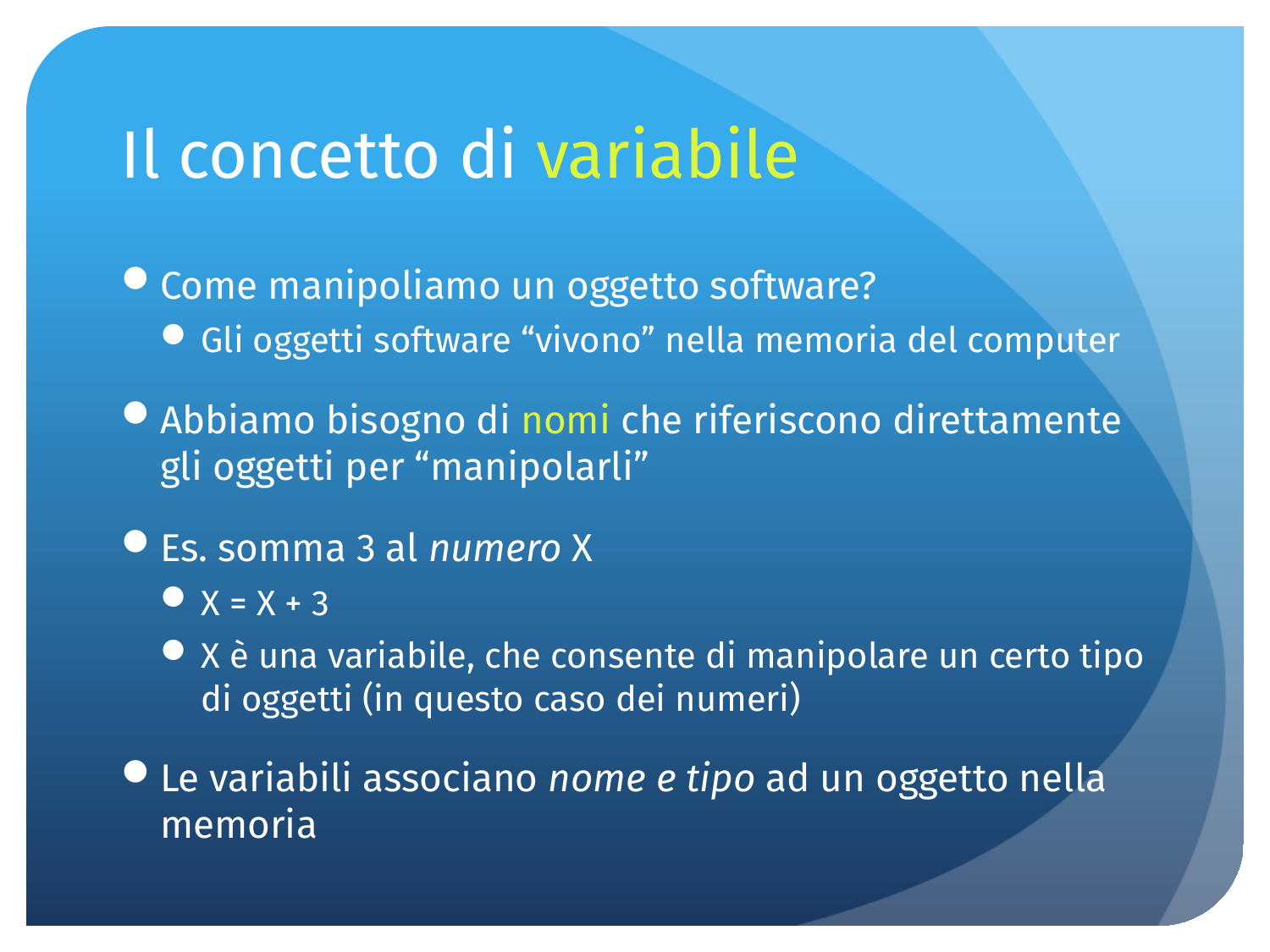

# Il concetto di variabile
Come manipoliamo un oggetto software?
Gli oggetti software “vivono” nella memoria del computer
Abbiamo bisogno di nomi che riferiscono direttamente gli oggetti per “manipolarli”
Es. somma 3 al numero X
X = X + 3
X è una variabile, che consente di manipolare un certo tipo di oggetti (in questo caso dei numeri)
Le variabili associano nome e tipo ad un oggetto nella memoria